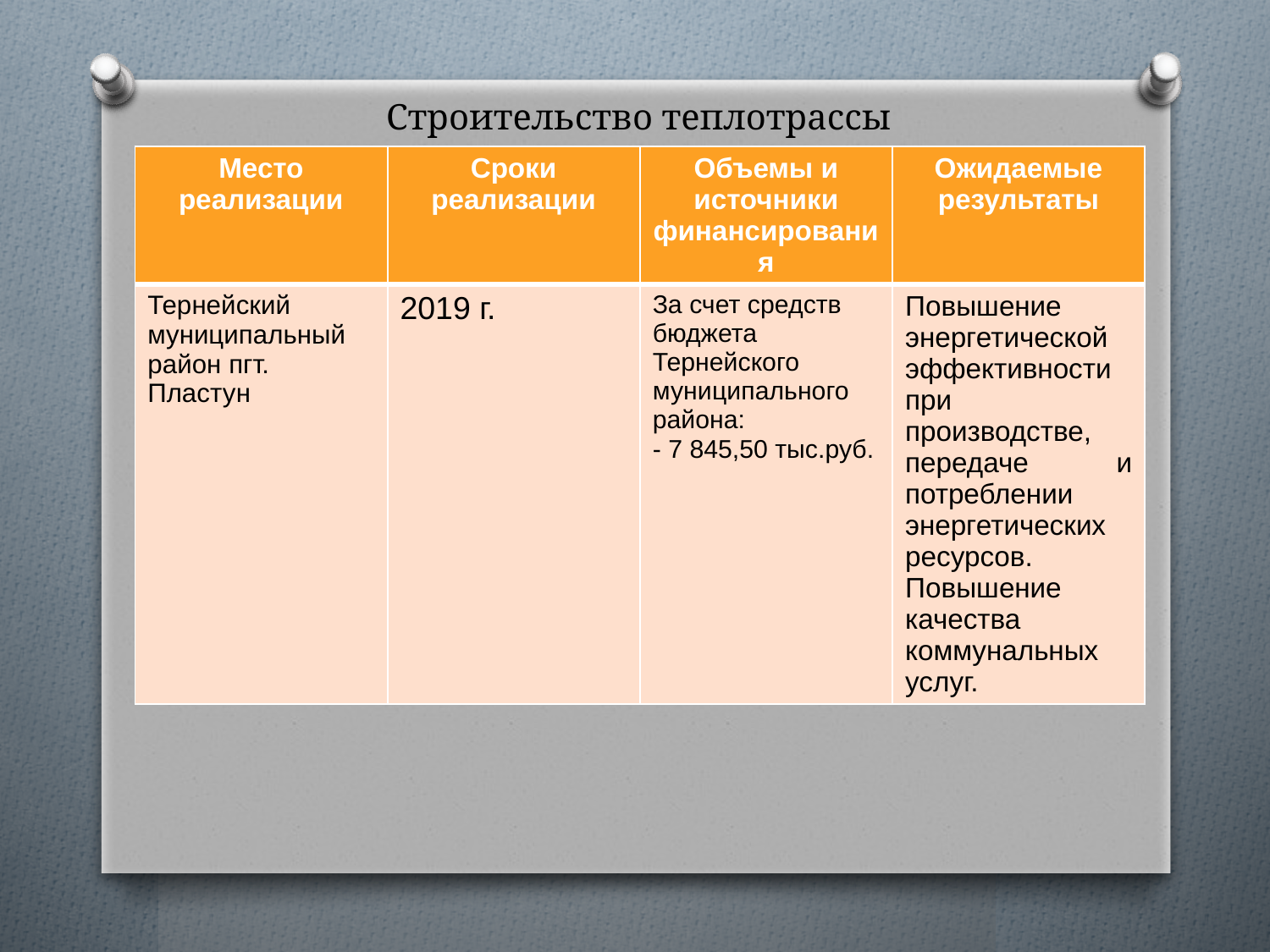

# Строительство теплотрассы
| Место реализации | Сроки реализации | Объемы и источники финансирования | Ожидаемые результаты |
| --- | --- | --- | --- |
| Тернейский муниципальный район пгт. Пластун | 2019 г. | За счет средств бюджета Тернейского муниципального района: - 7 845,50 тыс.руб. | Повышение энергетической эффективности при производстве, передаче и потреблении энергетических ресурсов. Повышение качества коммунальных услуг. |